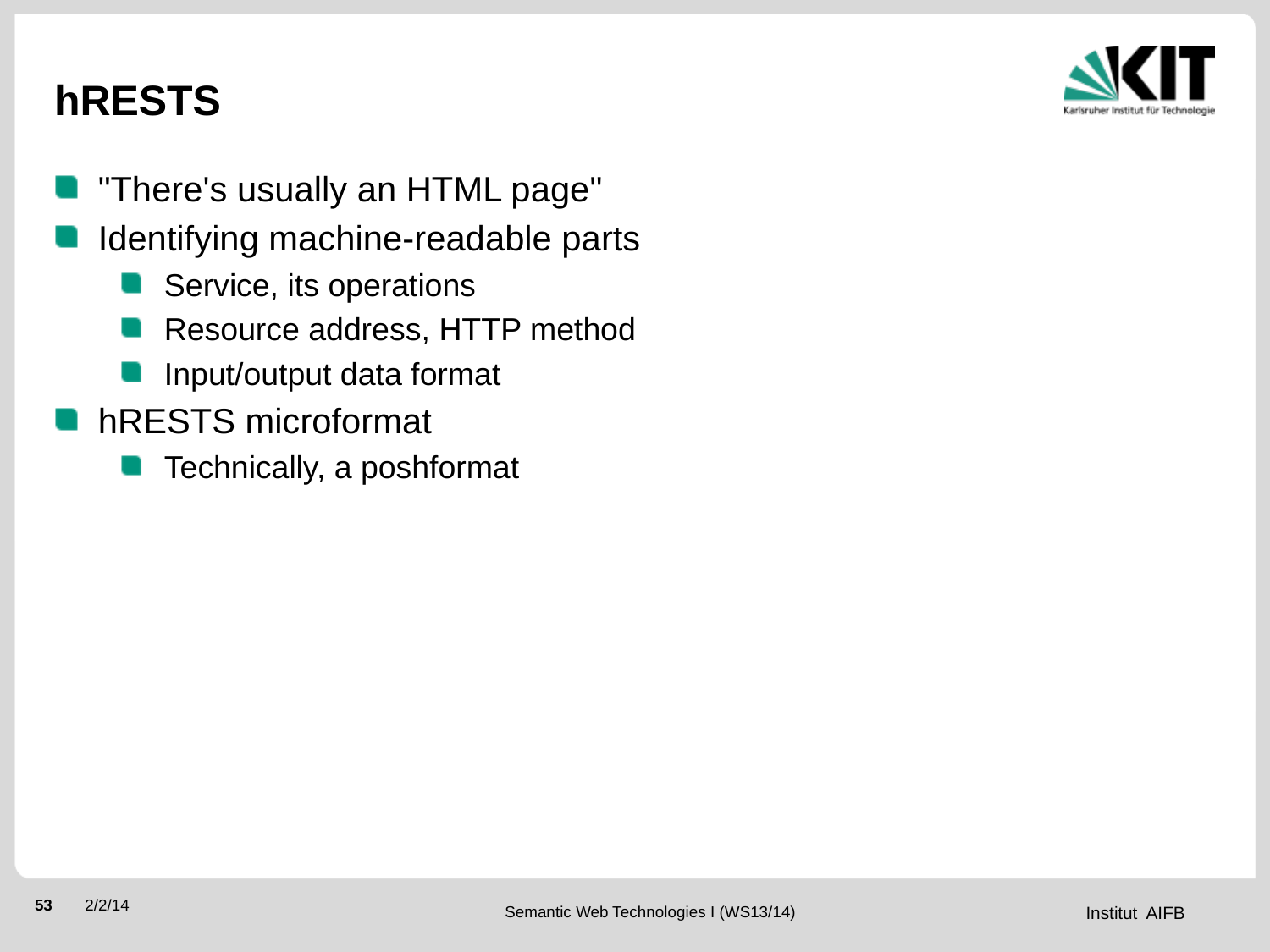

# hRESTS
"There's usually an HTML page"
Identifying machine-readable parts
Service, its operations
Resource address, HTTP method
Input/output data format
hRESTS microformat
Technically, a poshformat